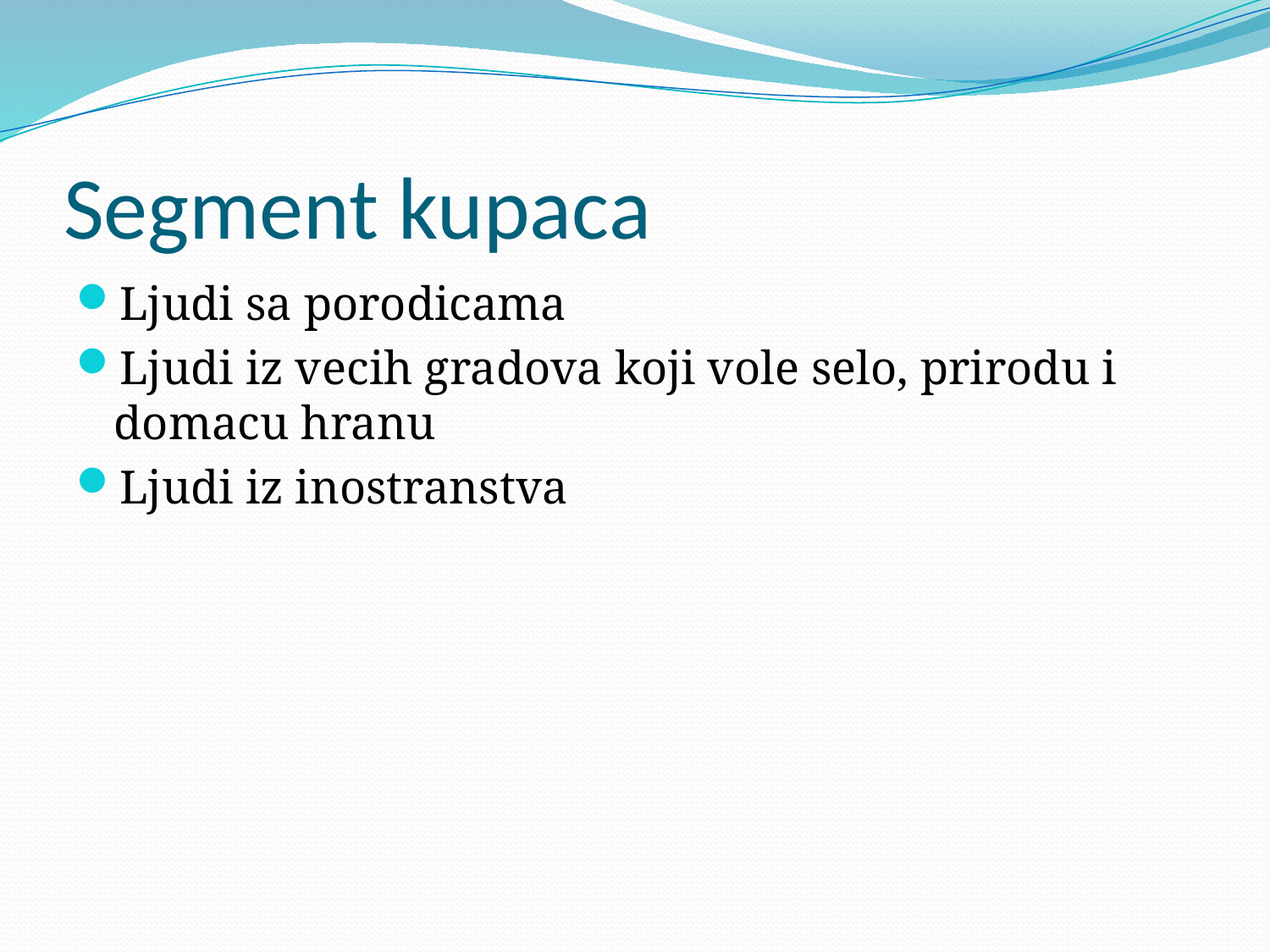

# Segment kupaca
Ljudi sa porodicama
Ljudi iz vecih gradova koji vole selo, prirodu i domacu hranu
Ljudi iz inostranstva